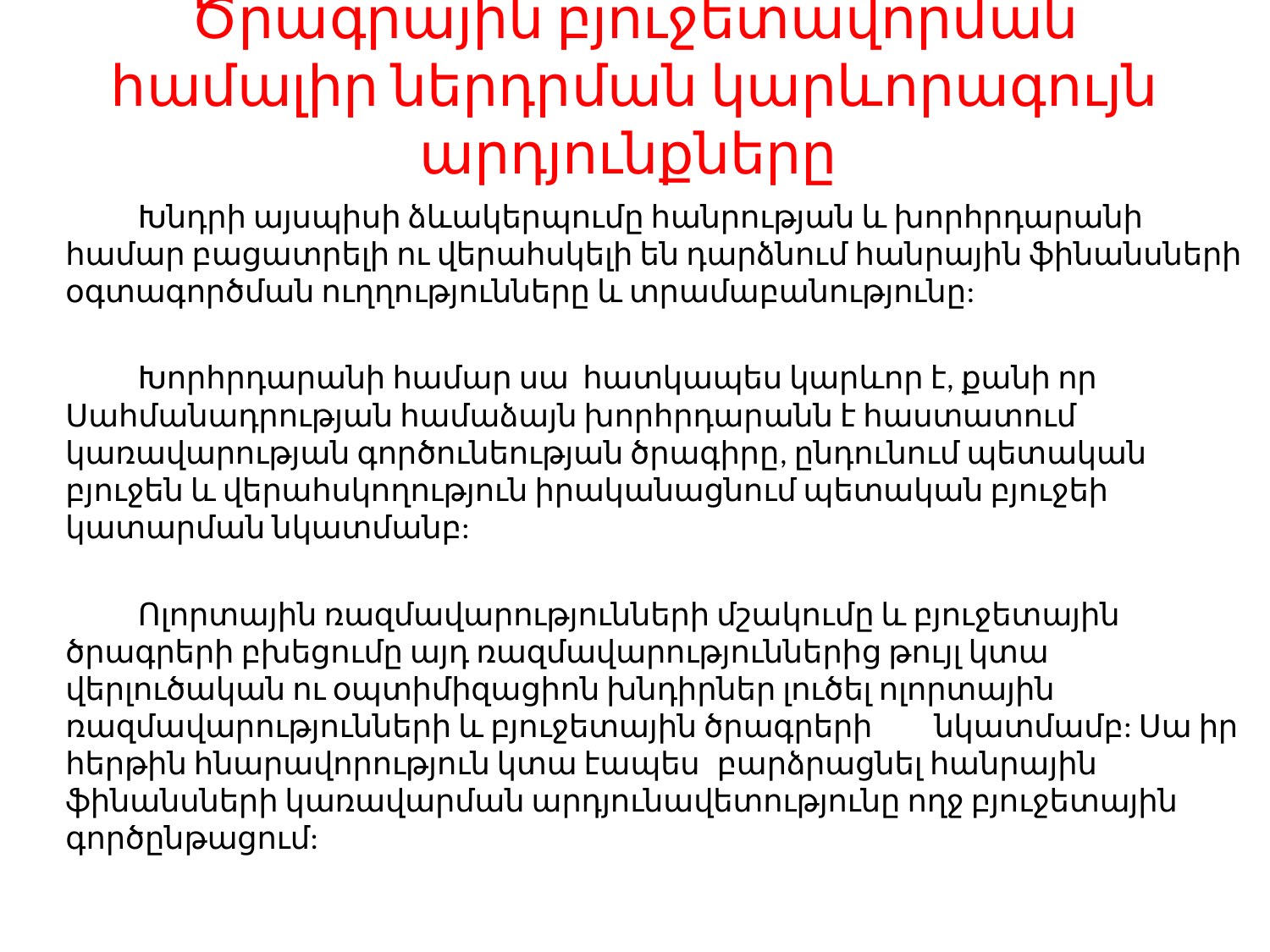

# Ծրագրային բյուջետավորման համալիր ներդրման կարևորագույն արդյունքները
	Խնդրի այսպիսի ձևակերպումը հանրության և խորհրդարանի համար բացատրելի ու վերահսկելի են դարձնում հանրային ֆինանսների օգտագործման ուղղությունները և տրամաբանությունը:

	Խորհրդարանի համար սա  հատկապես կարևոր է, քանի որ Սահմանադրության համաձայն խորհրդարանն է հաստատում կառավարության գործունեության ծրագիրը, ընդունում պետական բյուջեն և վերահսկողություն իրականացնում պետական բյուջեի կատարման նկատմանբ:

	Ոլորտային ռազմավարությունների մշակումը և բյուջետային    ծրագրերի բխեցումը այդ ռազմավարություններից թույլ կտա վերլուծական ու օպտիմիզացիոն խնդիրներ լուծել ոլորտային ռազմավարությունների և բյուջետային ծրագրերի 	նկատմամբ: Սա իր հերթին հնարավորություն կտա էապես  	բարձրացնել հանրային ֆինանսների կառավարման արդյունավետությունը ողջ բյուջետային գործընթացում: